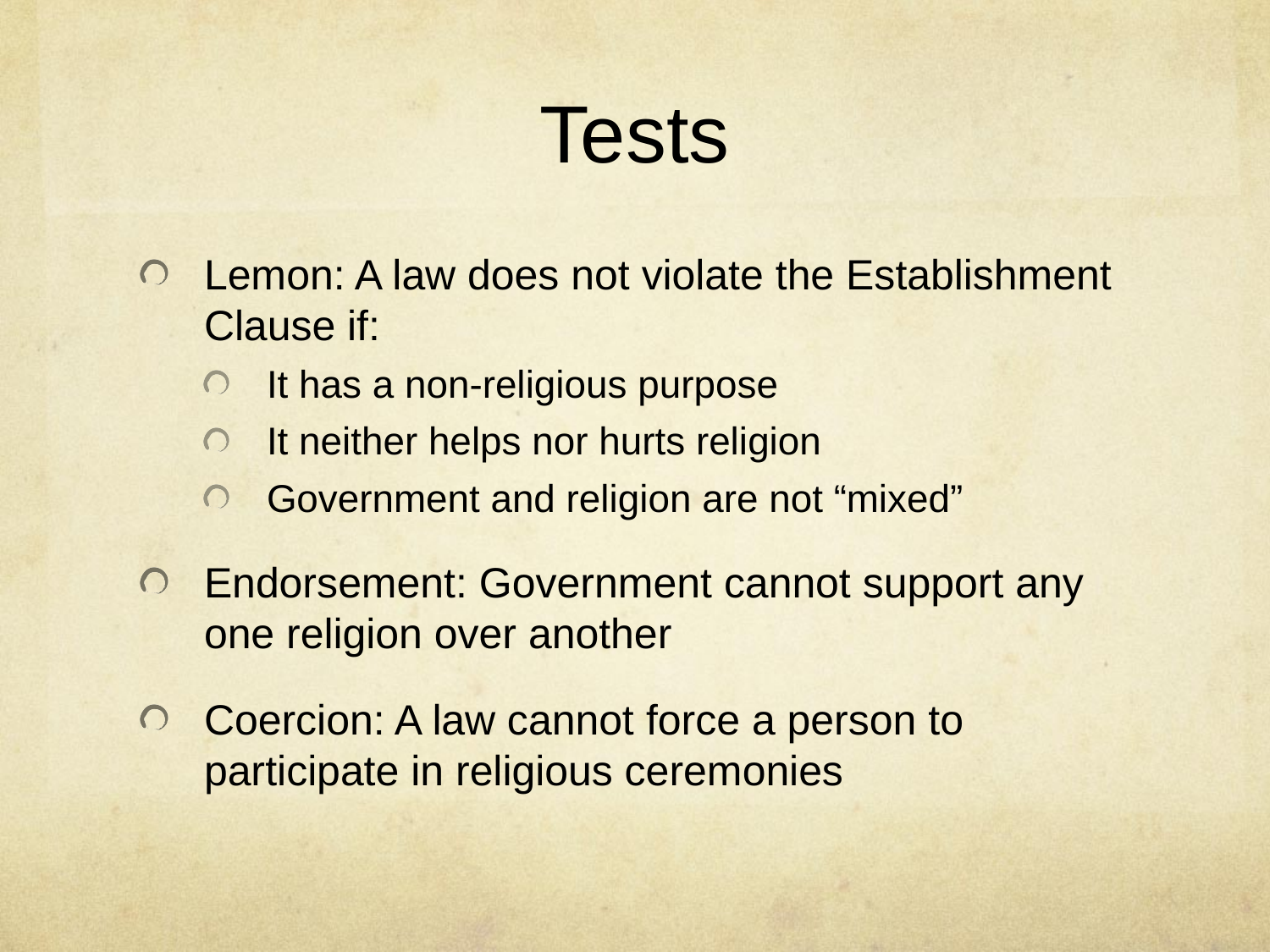

# Tests
Lemon: A law does not violate the Establishment Clause if:
It has a non-religious purpose
It neither helps nor hurts religion
Government and religion are not “mixed”
Endorsement: Government cannot support any one religion over another
Coercion: A law cannot force a person to participate in religious ceremonies